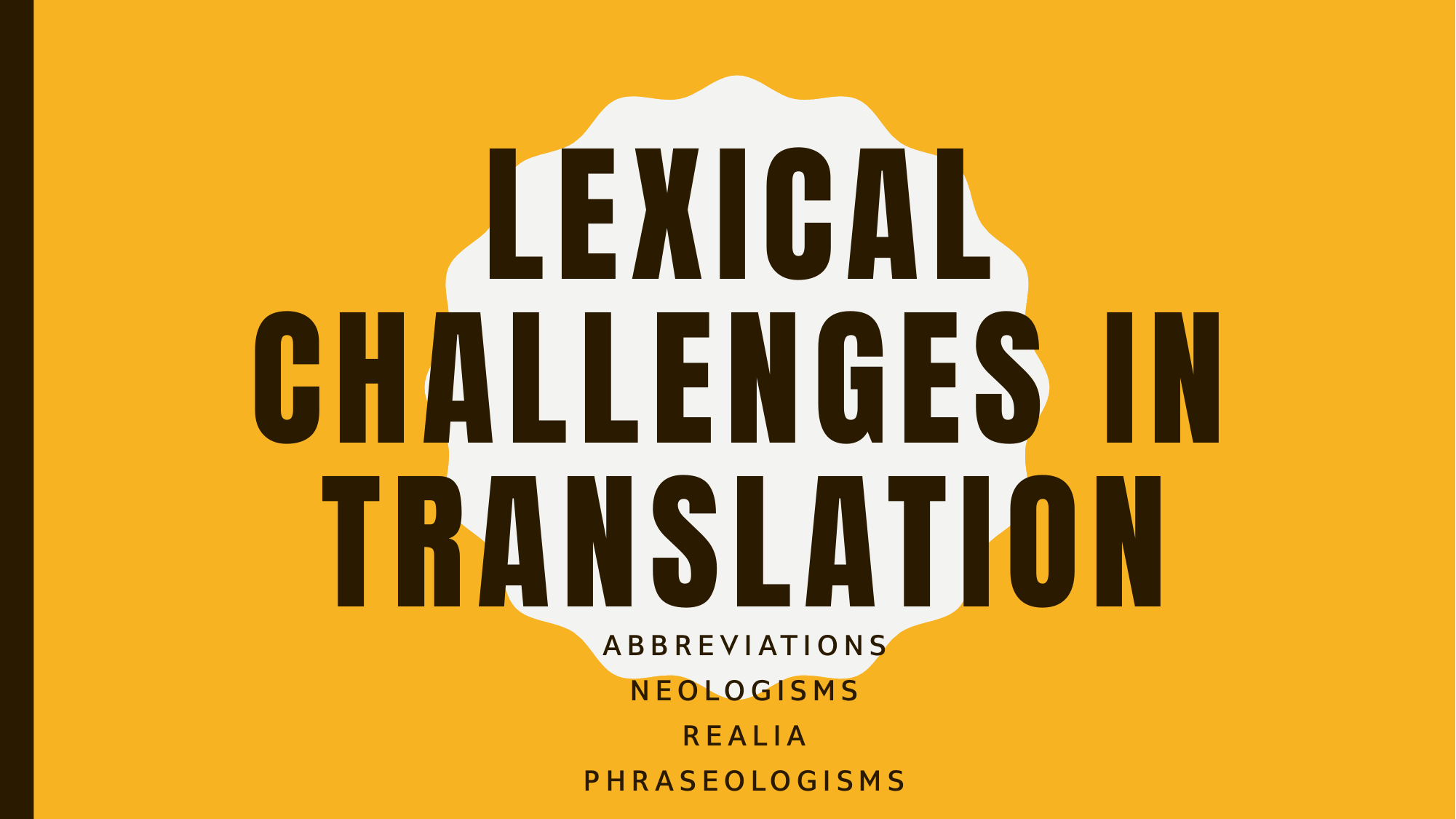

# Lexical Challenges in Translation
Abbreviations
Neologisms
Realia
phraseologisms